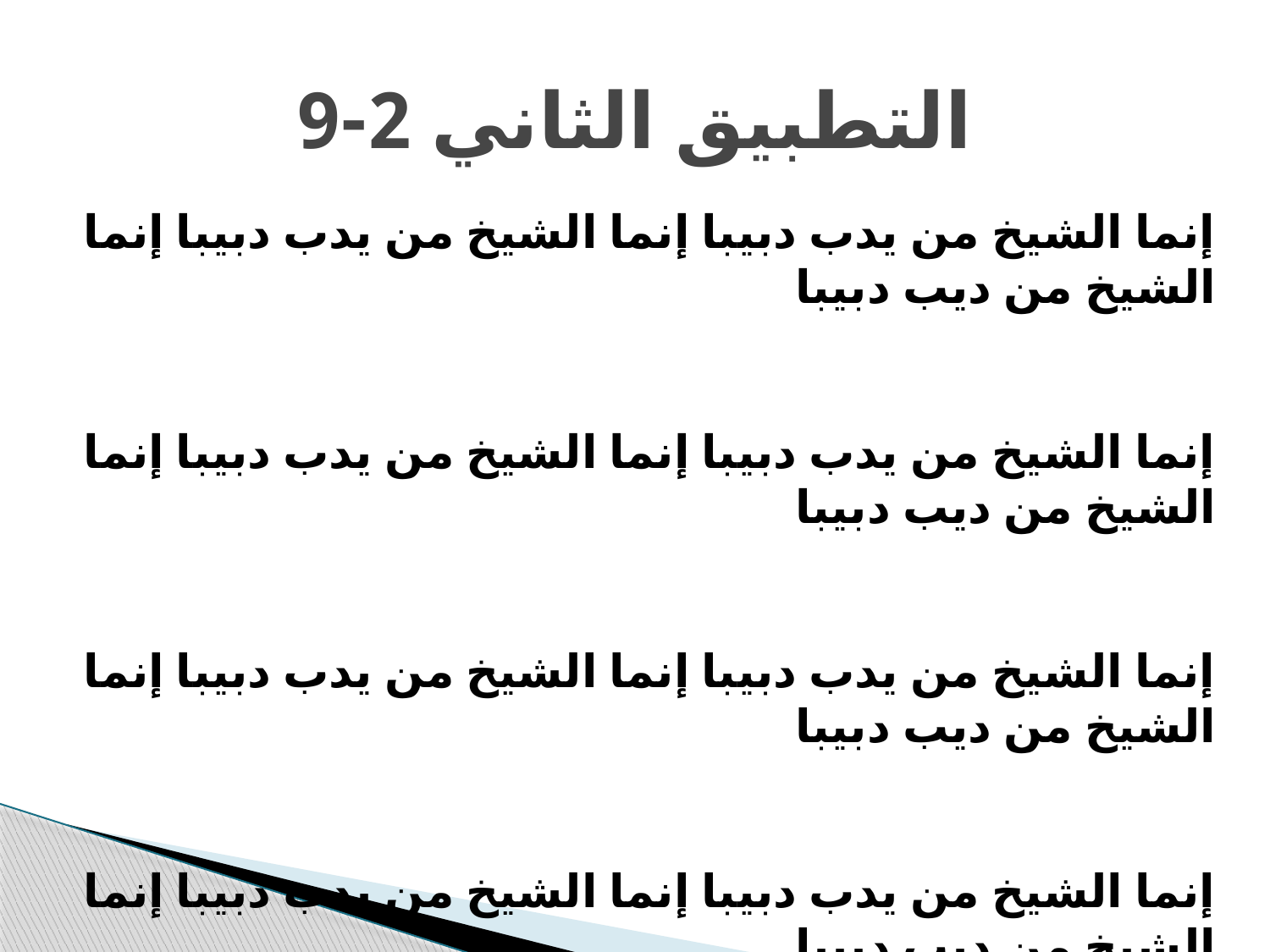

# التطبيق الثاني 2-9
إنما الشيخ من يدب دبيبا إنما الشيخ من يدب دبيبا إنما الشيخ من ديب دبيبا
إنما الشيخ من يدب دبيبا إنما الشيخ من يدب دبيبا إنما الشيخ من ديب دبيبا
إنما الشيخ من يدب دبيبا إنما الشيخ من يدب دبيبا إنما الشيخ من ديب دبيبا
إنما الشيخ من يدب دبيبا إنما الشيخ من يدب دبيبا إنما الشيخ من ديب دبيبا
إنما الشيخ من يدب دبيبا إنما الشيخ من يدب دبيبا إنما الشيخ من ديب دبيبا